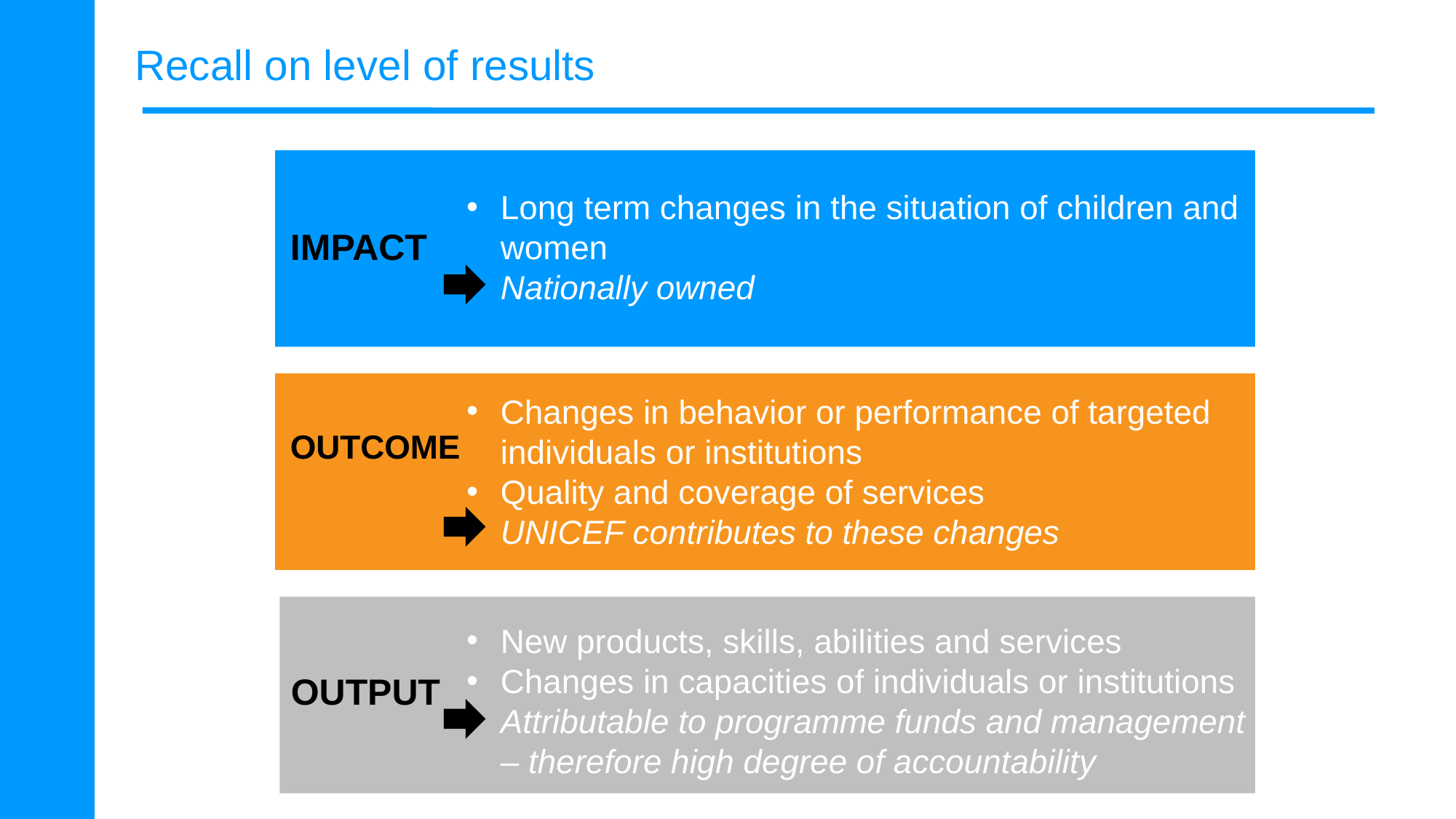

# Recall on level of results

Long term changes in the situation of children and women
Nationally owned
IMPACT

Changes in behavior or performance of targeted individuals or institutions
Quality and coverage of services
UNICEF contributes to these changes
OUTCOME

New products, skills, abilities and services
Changes in capacities of individuals or institutions
Attributable to programme funds and management – therefore high degree of accountability
OUTPUT